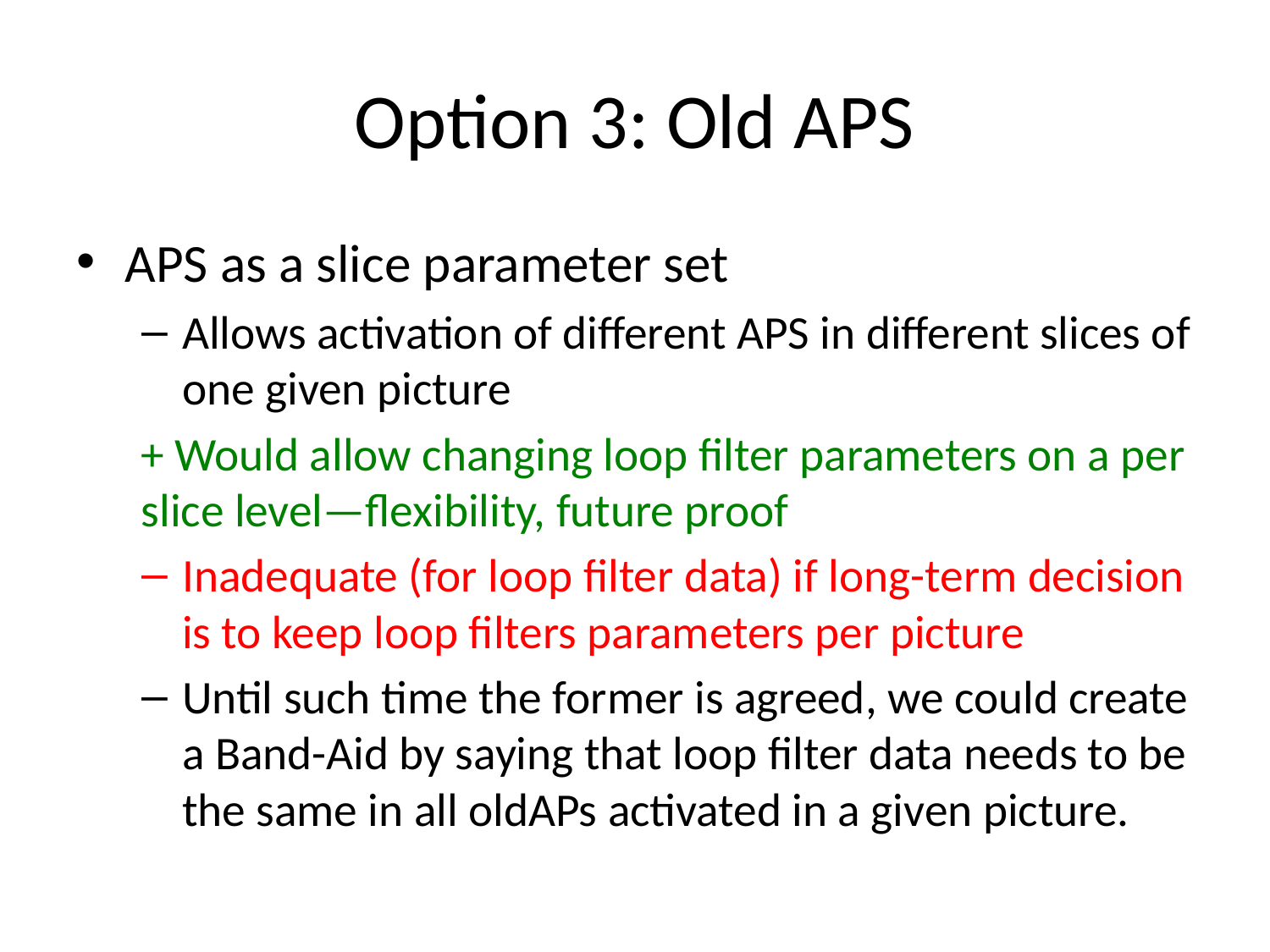

# Option 3: Old APS
APS as a slice parameter set
Allows activation of different APS in different slices of one given picture
+ Would allow changing loop filter parameters on a per slice level—flexibility, future proof
Inadequate (for loop filter data) if long-term decision is to keep loop filters parameters per picture
Until such time the former is agreed, we could create a Band-Aid by saying that loop filter data needs to be the same in all oldAPs activated in a given picture.